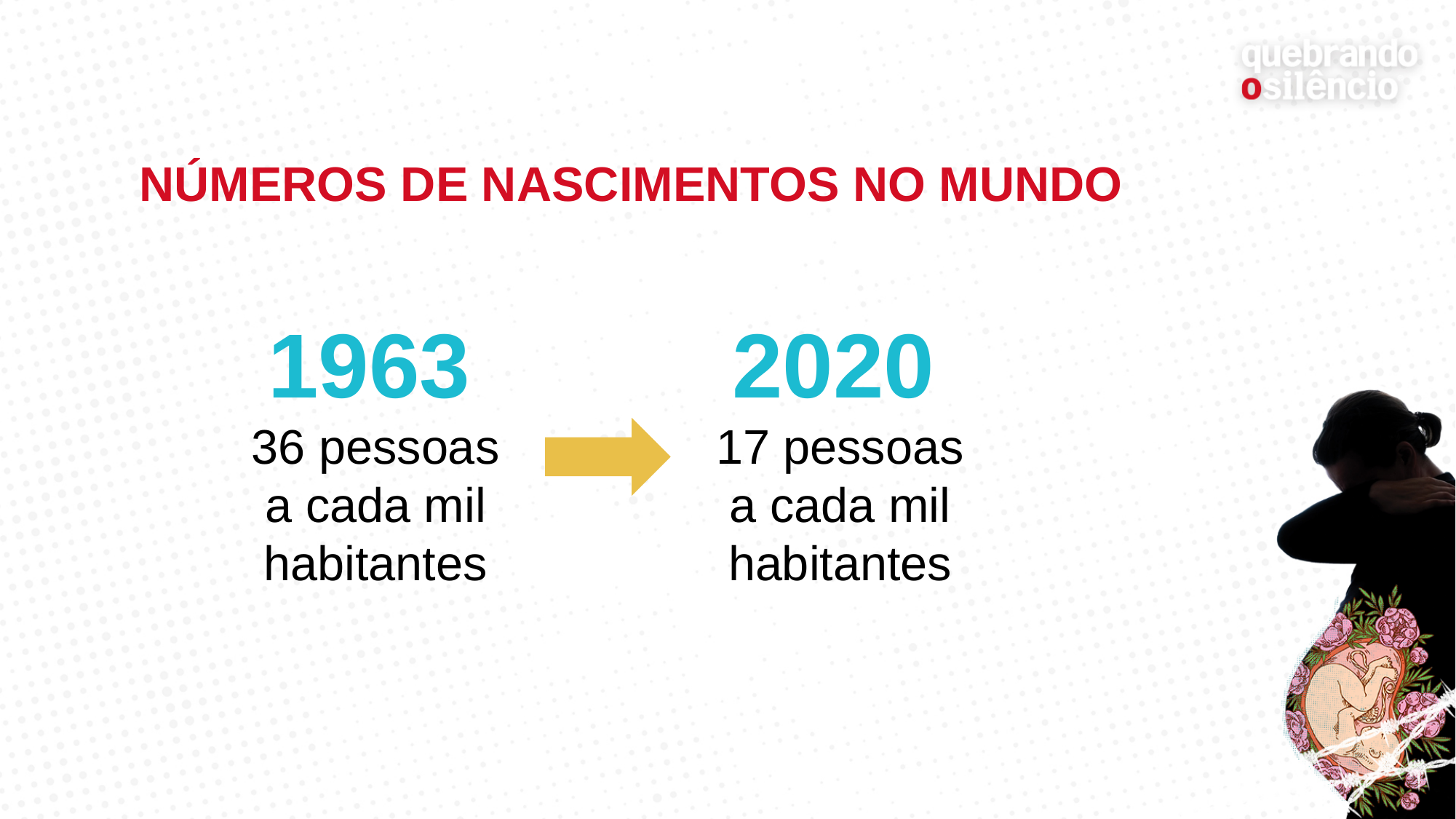

NÚMEROS DE NASCIMENTOS NO MUNDO
# 1963 36 pessoas a cada mil habitantes
2020
17 pessoas a cada mil habitantes